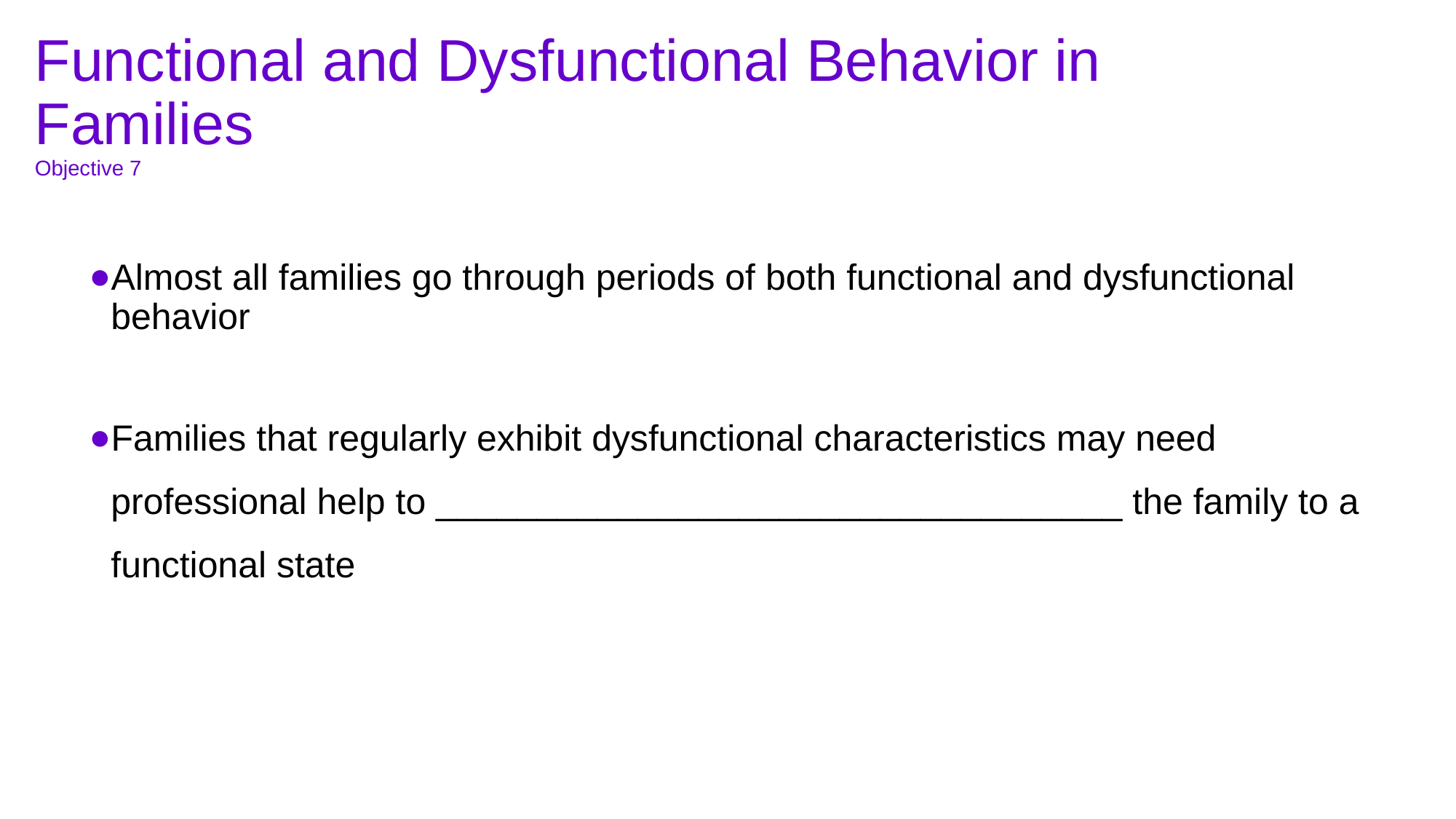

# Functional and Dysfunctional Behavior in Families Objective 7
Almost all families go through periods of both functional and dysfunctional behavior

Families that regularly exhibit dysfunctional characteristics may need
professional help to __________________________________ the family to a
functional state